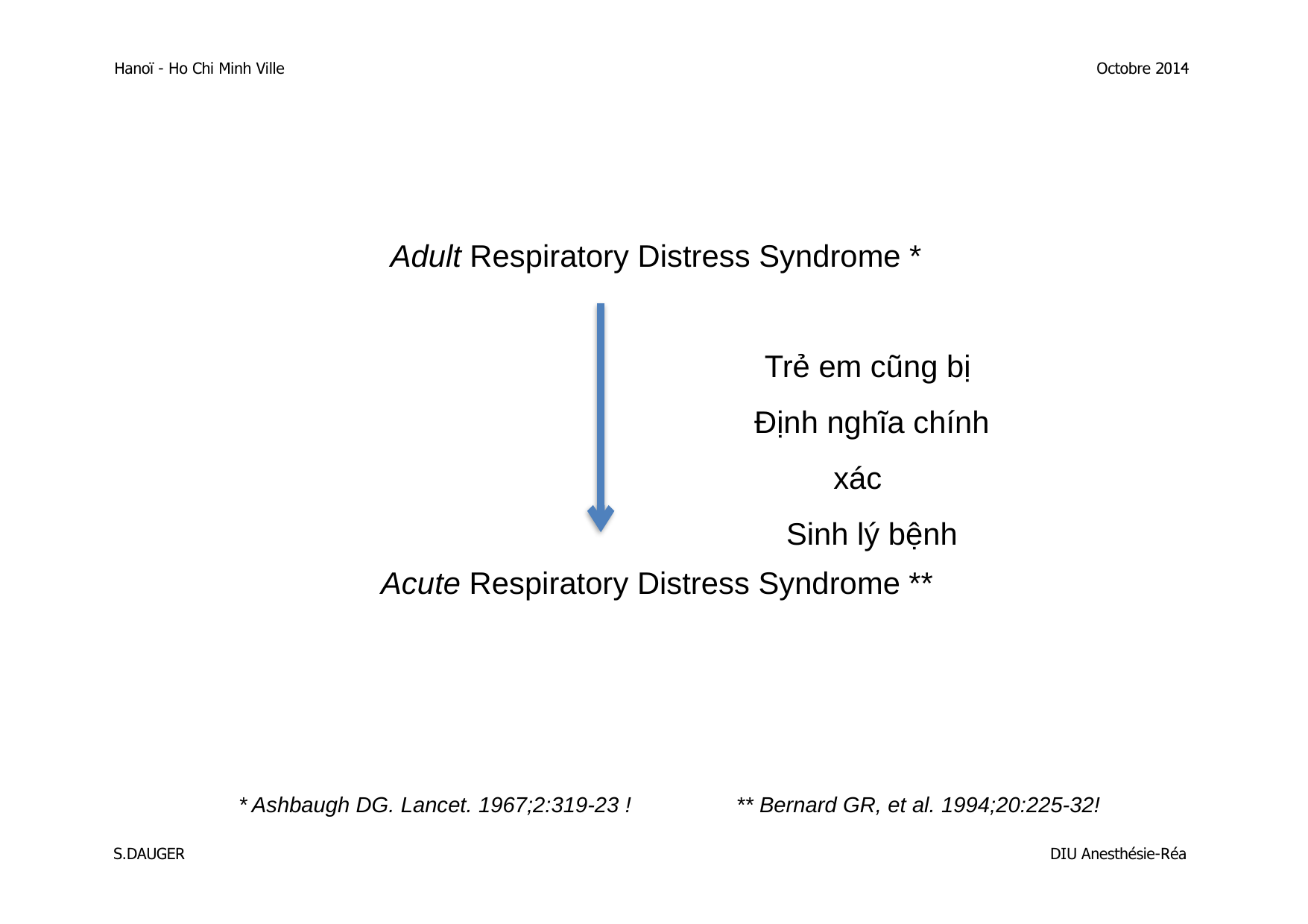

Hanoï - Ho Chi Minh Ville

Octobre 2014

Adult Respiratory Distress Syndrome *

Trẻ em cũng bị
Định nghĩa chính xác
Sinh lý bệnh
Acute Respiratory Distress Syndrome **

*

Ashbaugh DG. Lancet. 1967;2:319-23 !

** Bernard GR, et al. 1994;20:225-32!

S.DAUGER

DIU Anesthésie-Réa